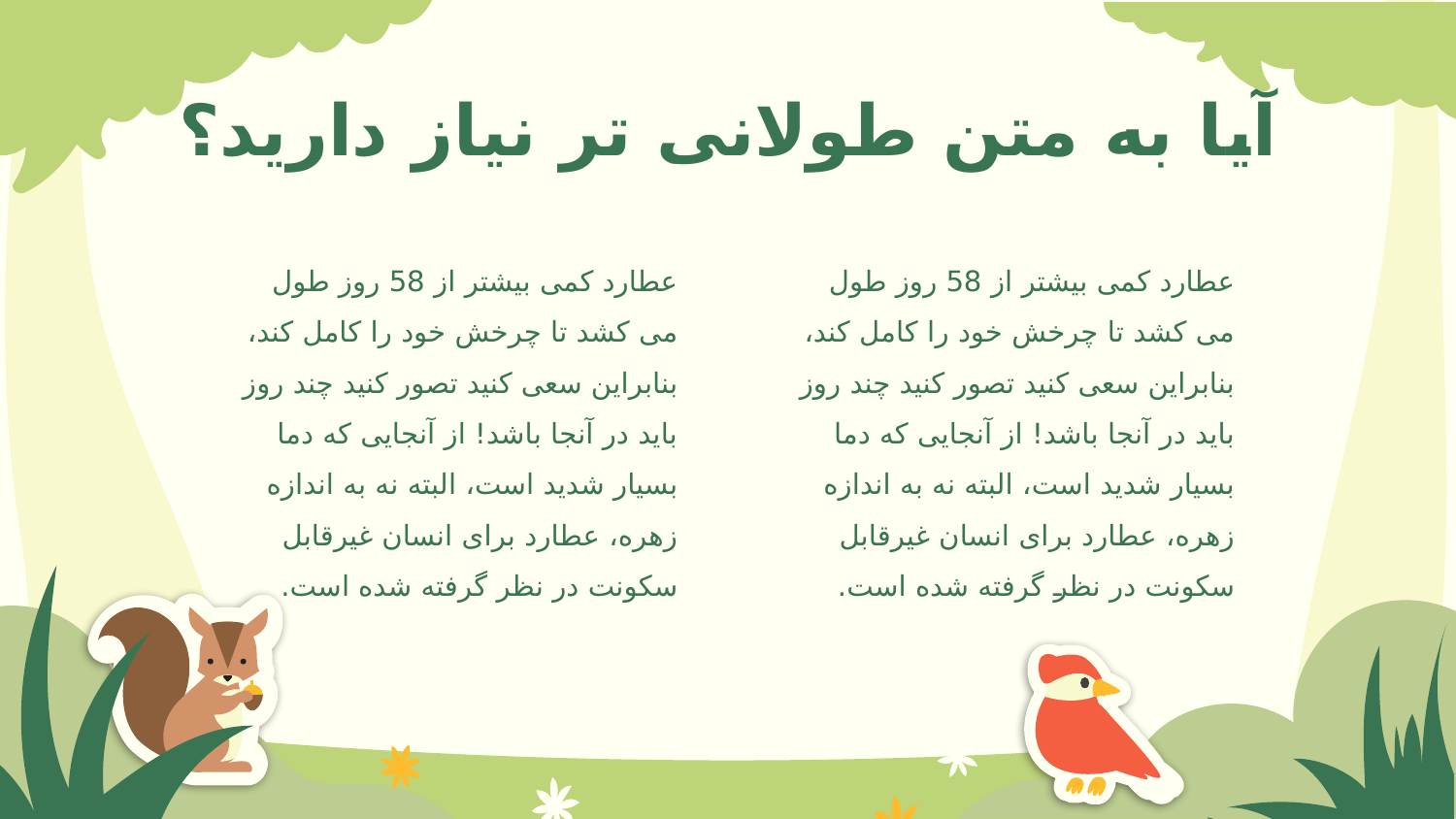

# آیا به متن طولانی تر نیاز دارید؟
عطارد کمی بیشتر از 58 روز طول می کشد تا چرخش خود را کامل کند، بنابراین سعی کنید تصور کنید چند روز باید در آنجا باشد! از آنجایی که دما بسیار شدید است، البته نه به اندازه زهره، عطارد برای انسان غیرقابل سکونت در نظر گرفته شده است.
عطارد کمی بیشتر از 58 روز طول می کشد تا چرخش خود را کامل کند، بنابراین سعی کنید تصور کنید چند روز باید در آنجا باشد! از آنجایی که دما بسیار شدید است، البته نه به اندازه زهره، عطارد برای انسان غیرقابل سکونت در نظر گرفته شده است.